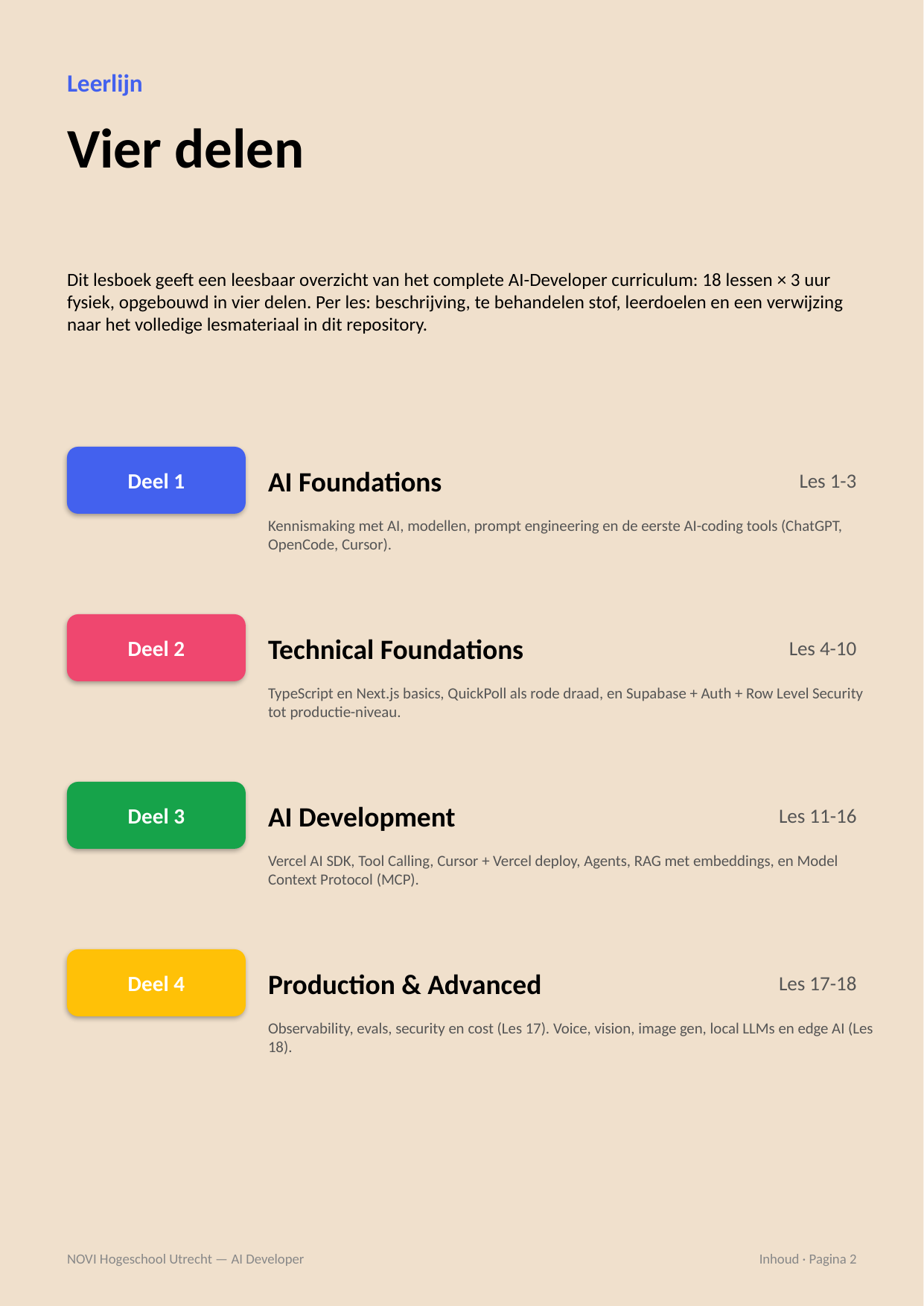

Leerlijn
Vier delen
Dit lesboek geeft een leesbaar overzicht van het complete AI-Developer curriculum: 18 lessen × 3 uur fysiek, opgebouwd in vier delen. Per les: beschrijving, te behandelen stof, leerdoelen en een verwijzing naar het volledige lesmateriaal in dit repository.

Deel 1
AI Foundations
Les 1-3
Kennismaking met AI, modellen, prompt engineering en de eerste AI-coding tools (ChatGPT, OpenCode, Cursor).

Deel 2
Technical Foundations
Les 4-10
TypeScript en Next.js basics, QuickPoll als rode draad, en Supabase + Auth + Row Level Security tot productie-niveau.

Deel 3
AI Development
Les 11-16
Vercel AI SDK, Tool Calling, Cursor + Vercel deploy, Agents, RAG met embeddings, en Model Context Protocol (MCP).

Deel 4
Production & Advanced
Les 17-18
Observability, evals, security en cost (Les 17). Voice, vision, image gen, local LLMs en edge AI (Les 18).
NOVI Hogeschool Utrecht — AI Developer
Inhoud · Pagina 2